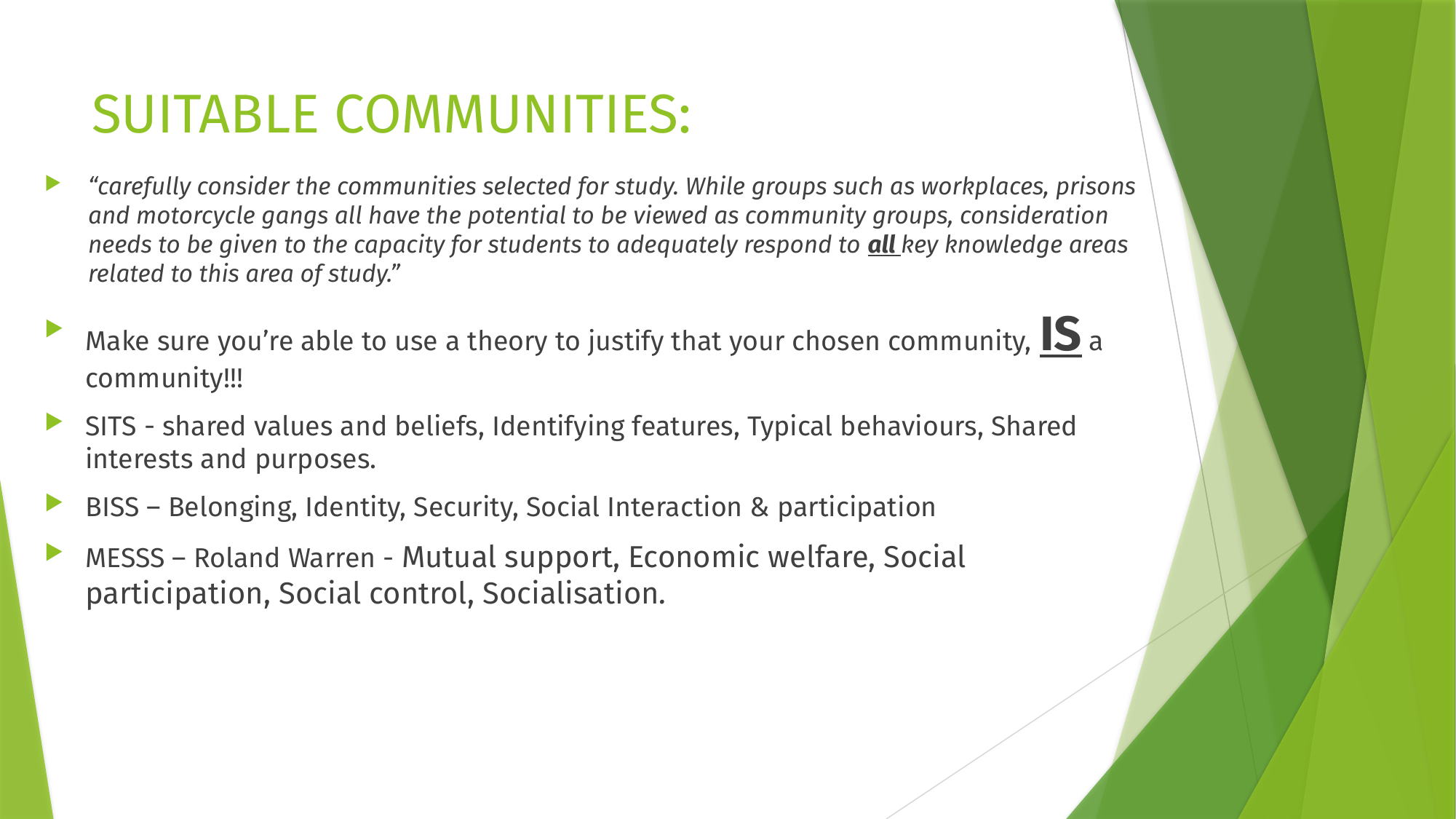

# SUITABLE COMMUNITIES:
“carefully consider the communities selected for study. While groups such as workplaces, prisons and motorcycle gangs all have the potential to be viewed as community groups, consideration needs to be given to the capacity for students to adequately respond to all key knowledge areas related to this area of study.”
Make sure you’re able to use a theory to justify that your chosen community, IS a community!!!
SITS - shared values and beliefs, Identifying features, Typical behaviours, Shared interests and purposes.
BISS – Belonging, Identity, Security, Social Interaction & participation
MESSS – Roland Warren - Mutual support, Economic welfare, Social participation, Social control, Socialisation.